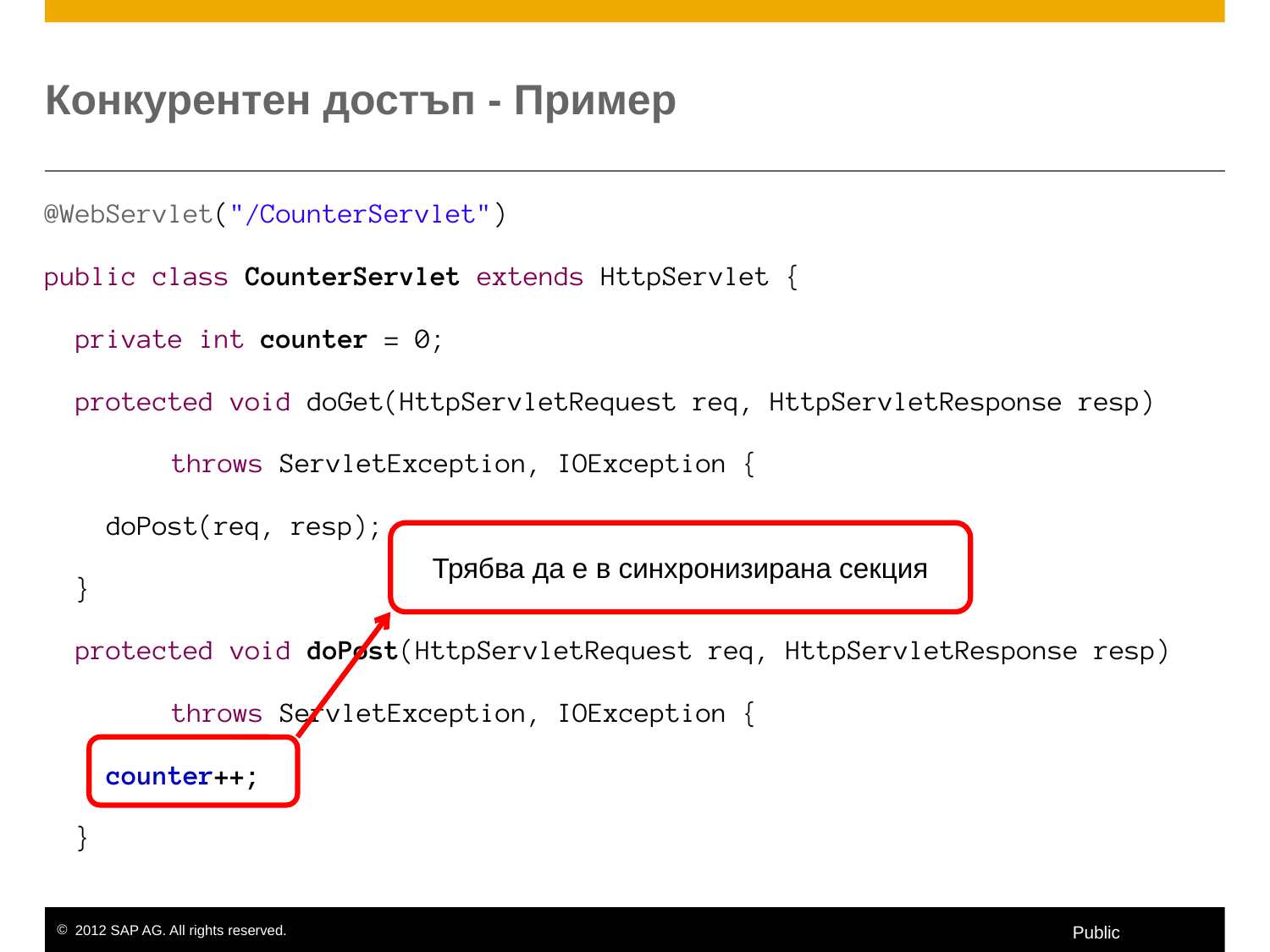

# Конкурентен достъп - Пример
@WebServlet("/CounterServlet")
public class CounterServlet extends HttpServlet {
  private int counter = 0;
  protected void doGet(HttpServletRequest req, HttpServletResponse resp)
	throws ServletException, IOException {
    doPost(req, resp);
  }
  protected void doPost(HttpServletRequest req, HttpServletResponse resp)
	throws ServletException, IOException {
    counter++;
  }

Трябва да е в синхронизирана секция